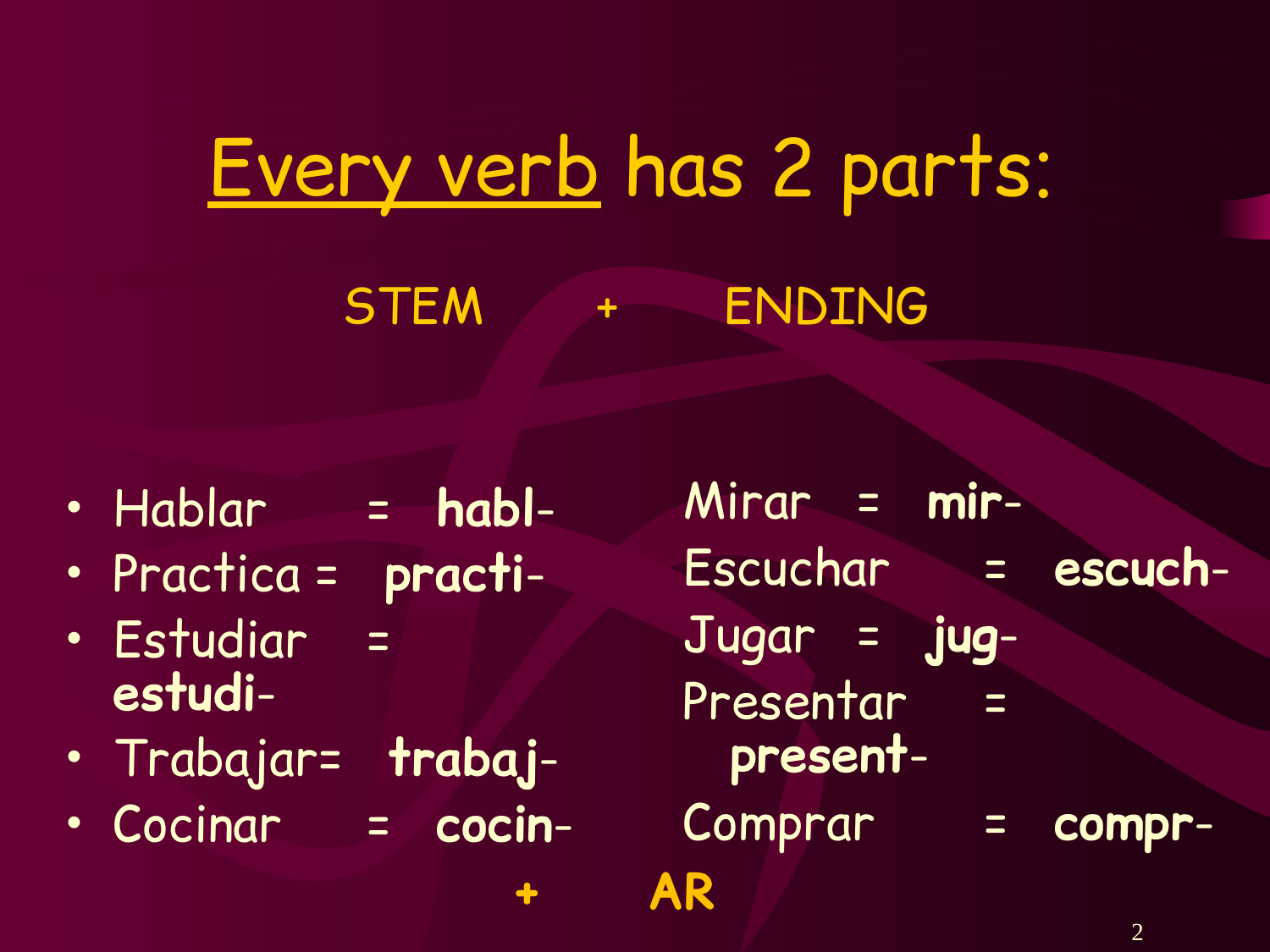

# Every verb has 2 parts:
STEM	+	ENDING
Hablar	=   habl-
Practica =   practi-
Estudiar	=   estudi-
Trabajar=   trabaj-
Cocinar	=   cocin-
Mirar	=   mir-
Escuchar	=   escuch-
Jugar	=   jug-
Presentar	=   present-
Comprar	=   compr-
+     AR
2
2